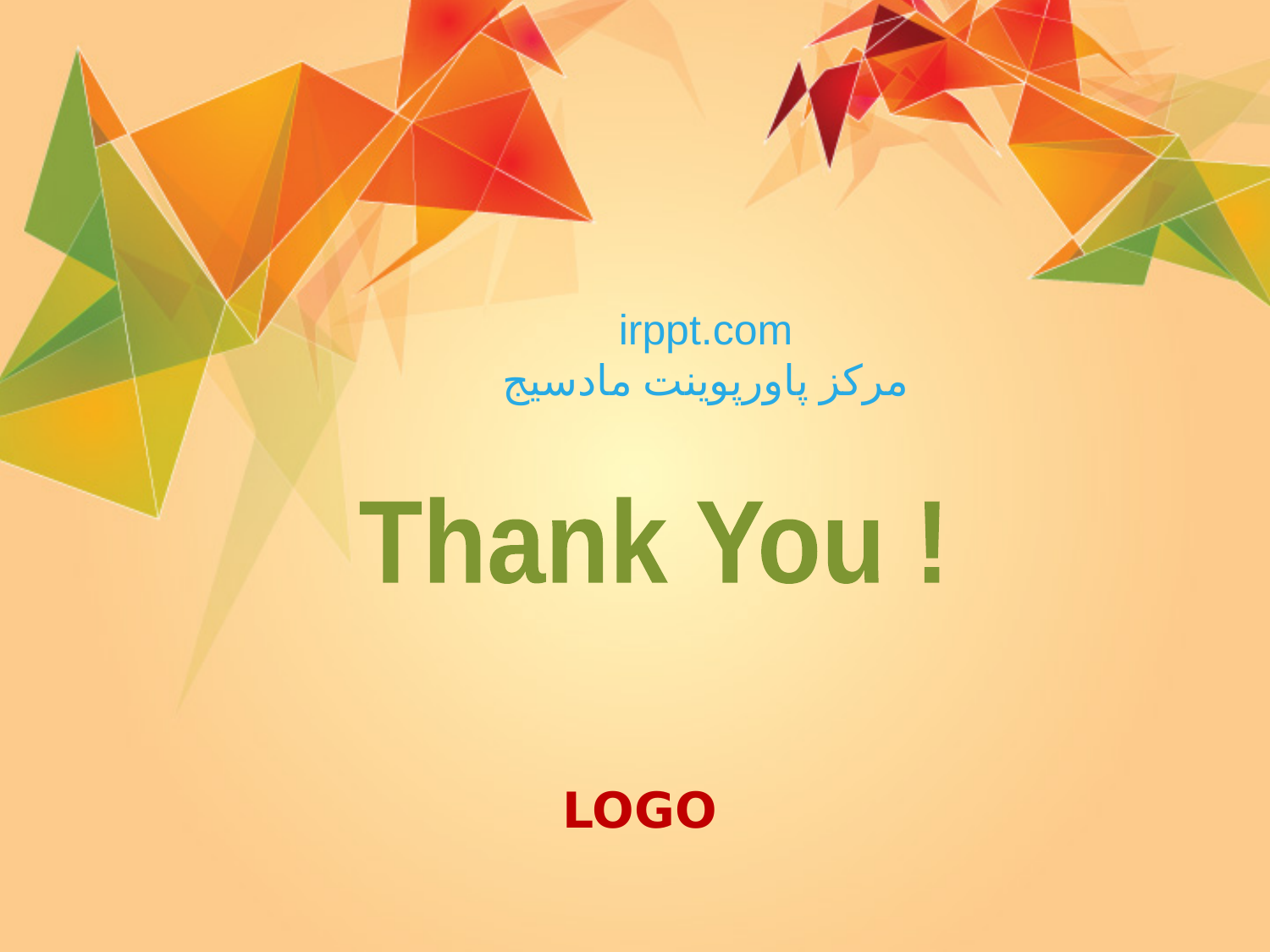

irppt.com
مرکز پاورپوینت مادسیج
Thank You !